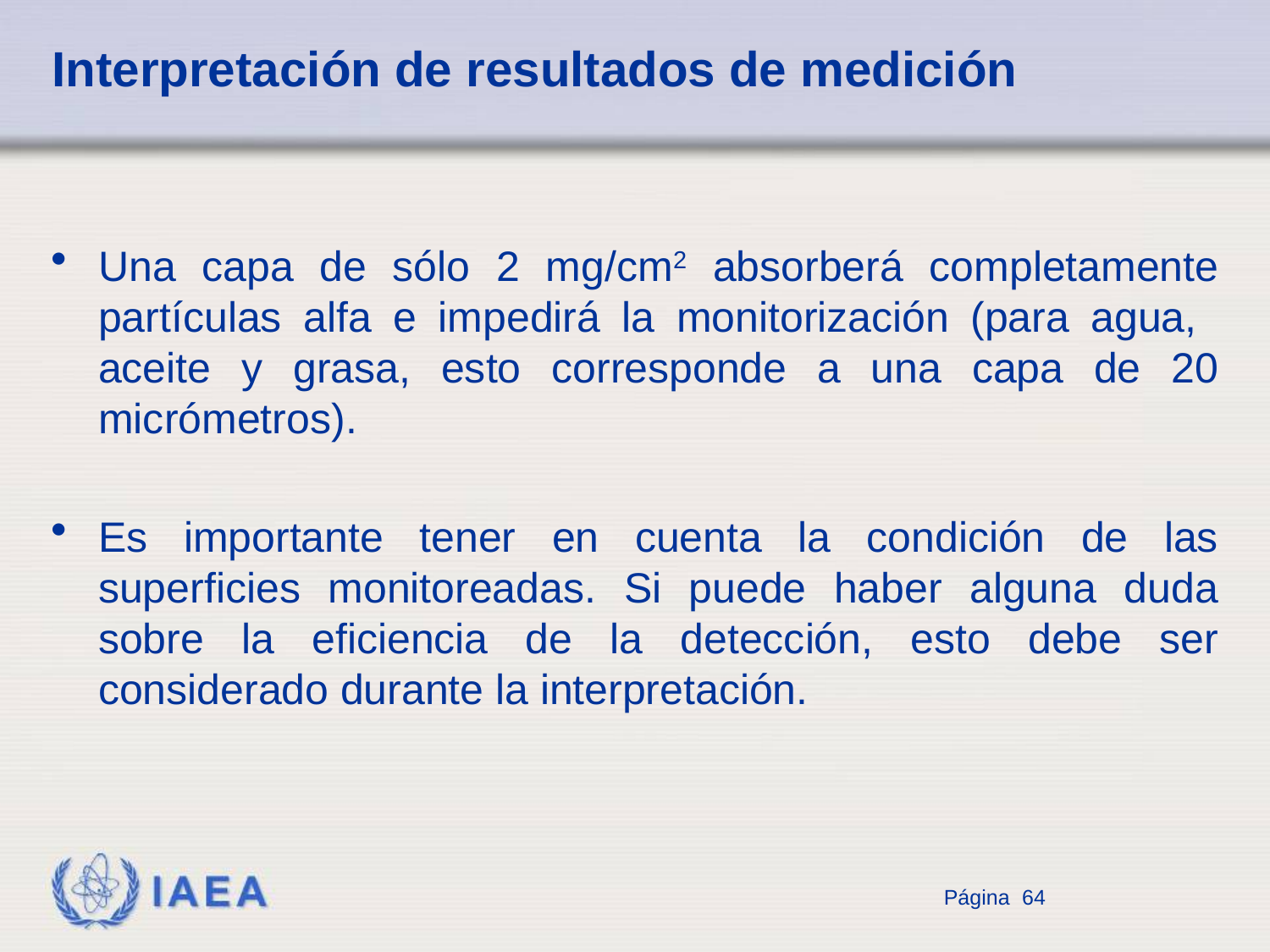

# Interpretación de resultados de medición
Una capa de sólo 2 mg/cm2 absorberá completamente partículas alfa e impedirá la monitorización (para agua,  aceite y grasa, esto corresponde a una capa de 20 micrómetros).

Es importante tener en cuenta la condición de las superficies monitoreadas. Si puede haber alguna duda sobre la eficiencia de la detección, esto debe ser considerado durante la interpretación.